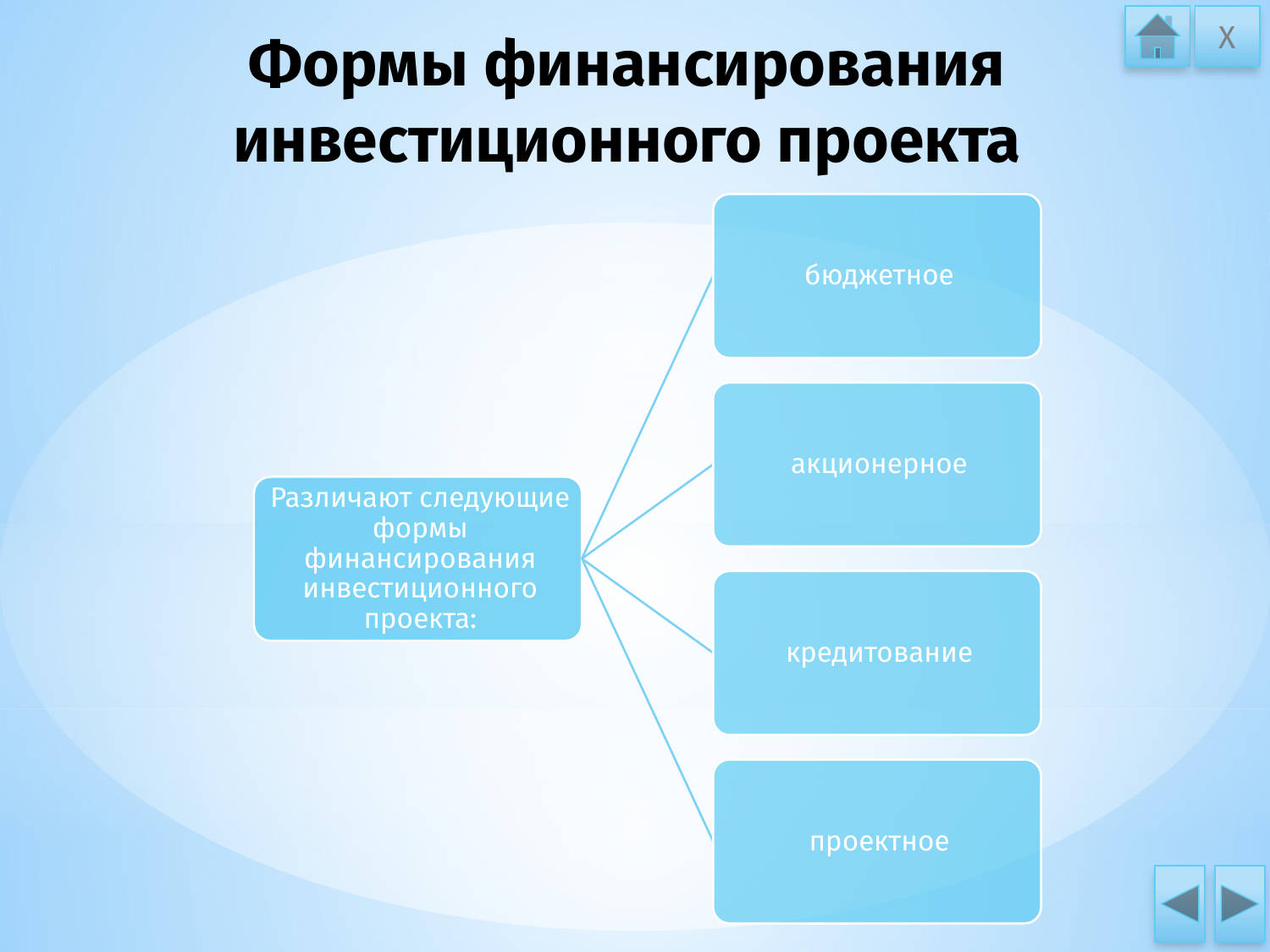

Х

# Формы финансирования инвестиционного проекта
Различают следующие формы финансирования инвестиционного проекта:

бюджетное

акционерное

кредитование

проектное